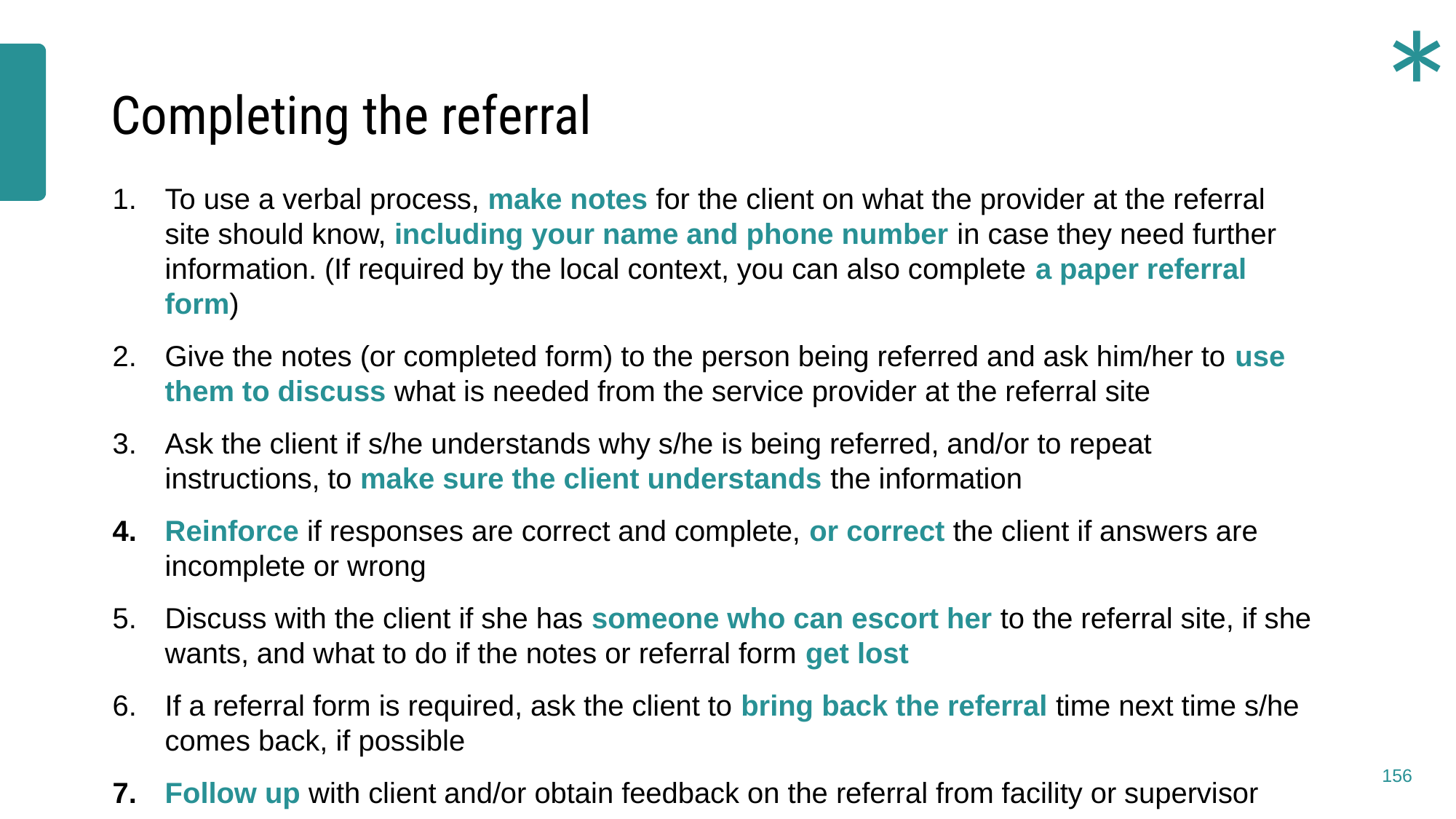

*
# Completing the referral
To use a verbal process, make notes for the client on what the provider at the referral site should know, including your name and phone number in case they need further information. (If required by the local context, you can also complete a paper referral form)
Give the notes (or completed form) to the person being referred and ask him/her to use them to discuss what is needed from the service provider at the referral site
Ask the client if s/he understands why s/he is being referred, and/or to repeat instructions, to make sure the client understands the information
Reinforce if responses are correct and complete, or correct the client if answers are incomplete or wrong
Discuss with the client if she has someone who can escort her to the referral site, if she wants, and what to do if the notes or referral form get lost
If a referral form is required, ask the client to bring back the referral time next time s/he comes back, if possible
Follow up with client and/or obtain feedback on the referral from facility or supervisor
156